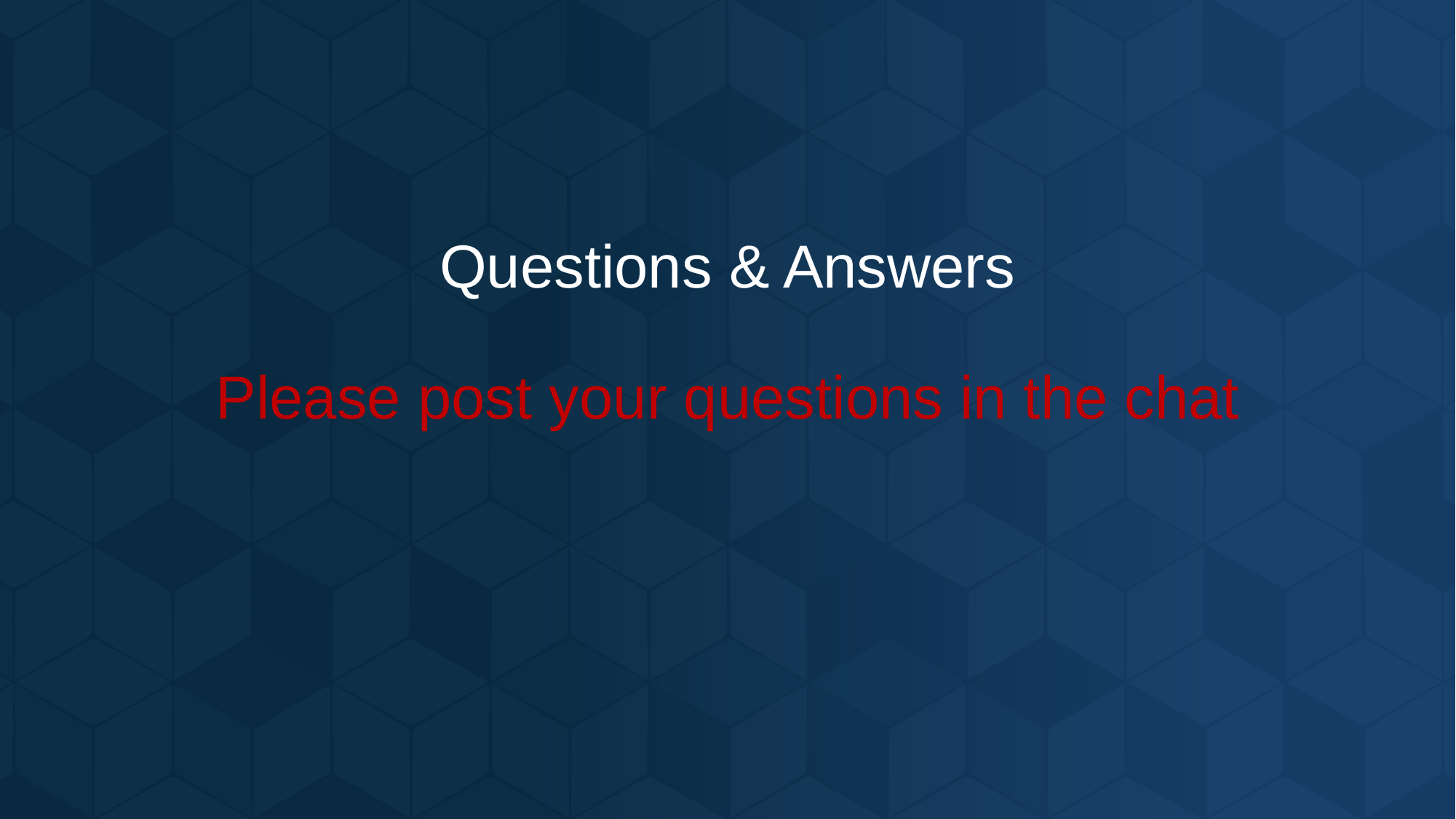

# Questions & Answers Please post your questions in the chat